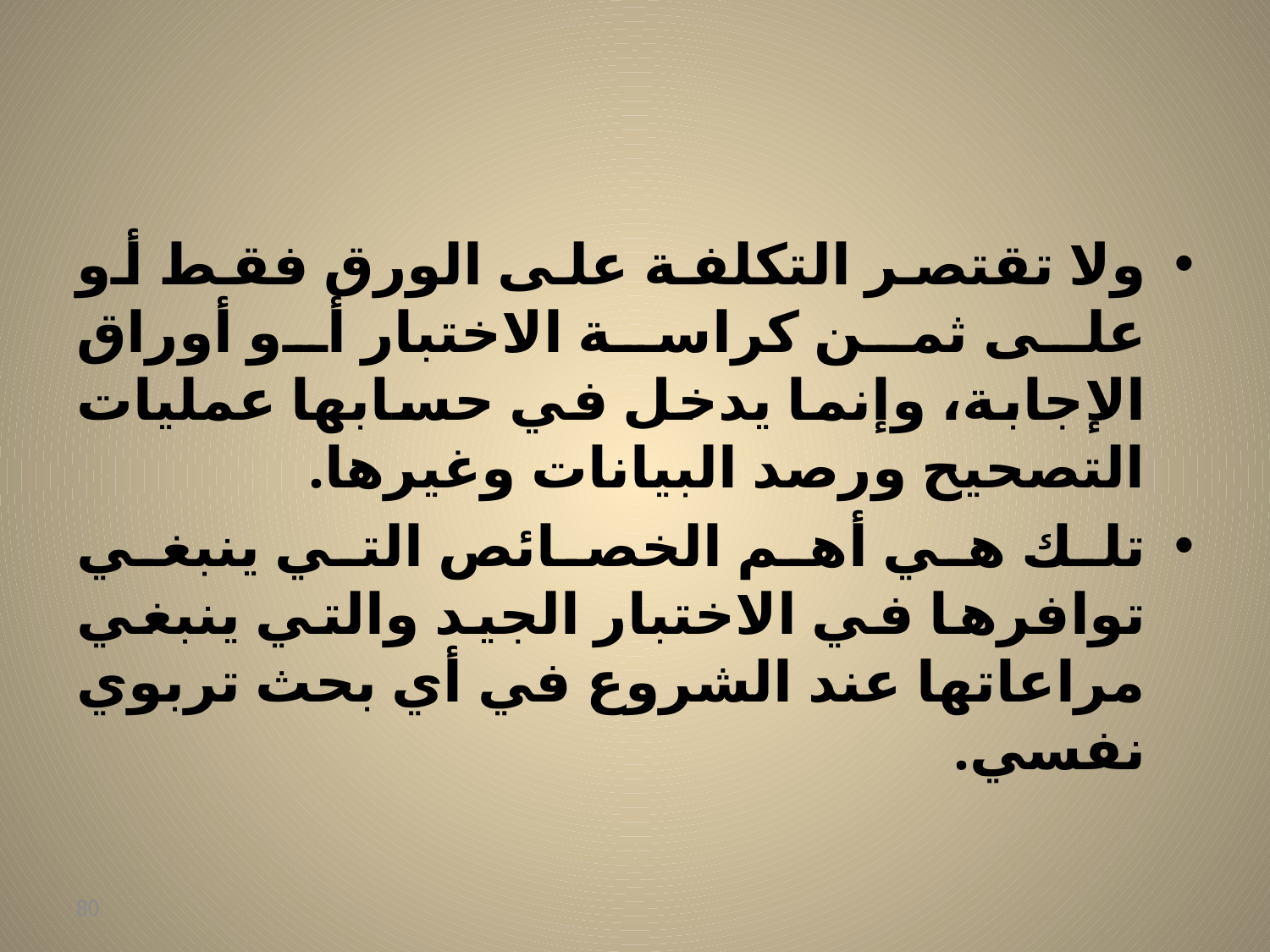

#
ولا تقتصر التكلفة على الورق فقط أو على ثمن كراسة الاختبار أو أوراق الإجابة، وإنما يدخل في حسابها عمليات التصحيح ورصد البيانات وغيرها.
تلك هي أهم الخصائص التي ينبغي توافرها في الاختبار الجيد والتي ينبغي مراعاتها عند الشروع في أي بحث تربوي نفسي.

80